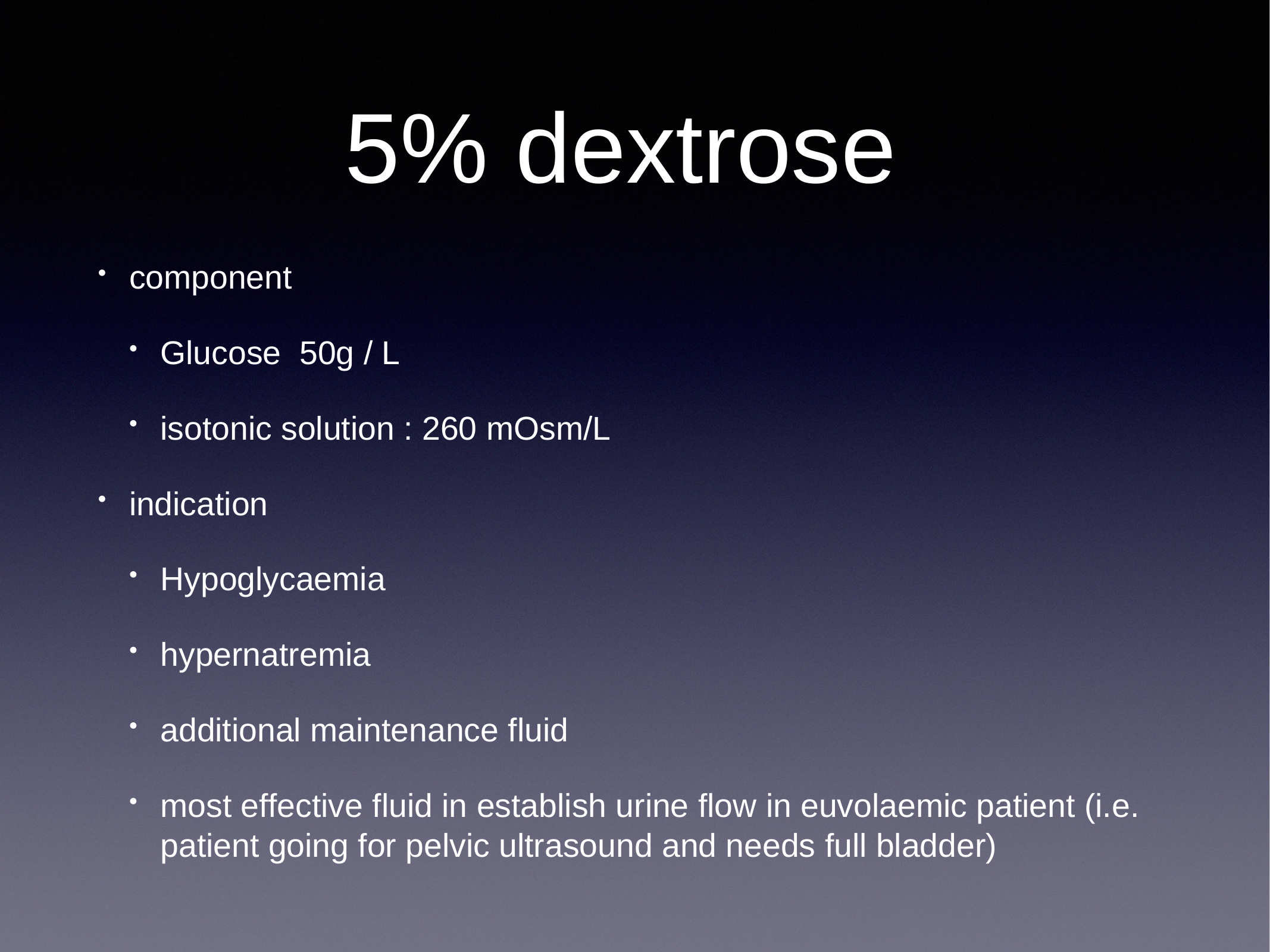

# 5% dextrose
component
Glucose  50g / L
isotonic solution : 260 mOsm/L
indication
Hypoglycaemia
hypernatremia
additional maintenance fluid
most effective fluid in establish urine flow in euvolaemic patient (i.e. patient going for pelvic ultrasound and needs full bladder)